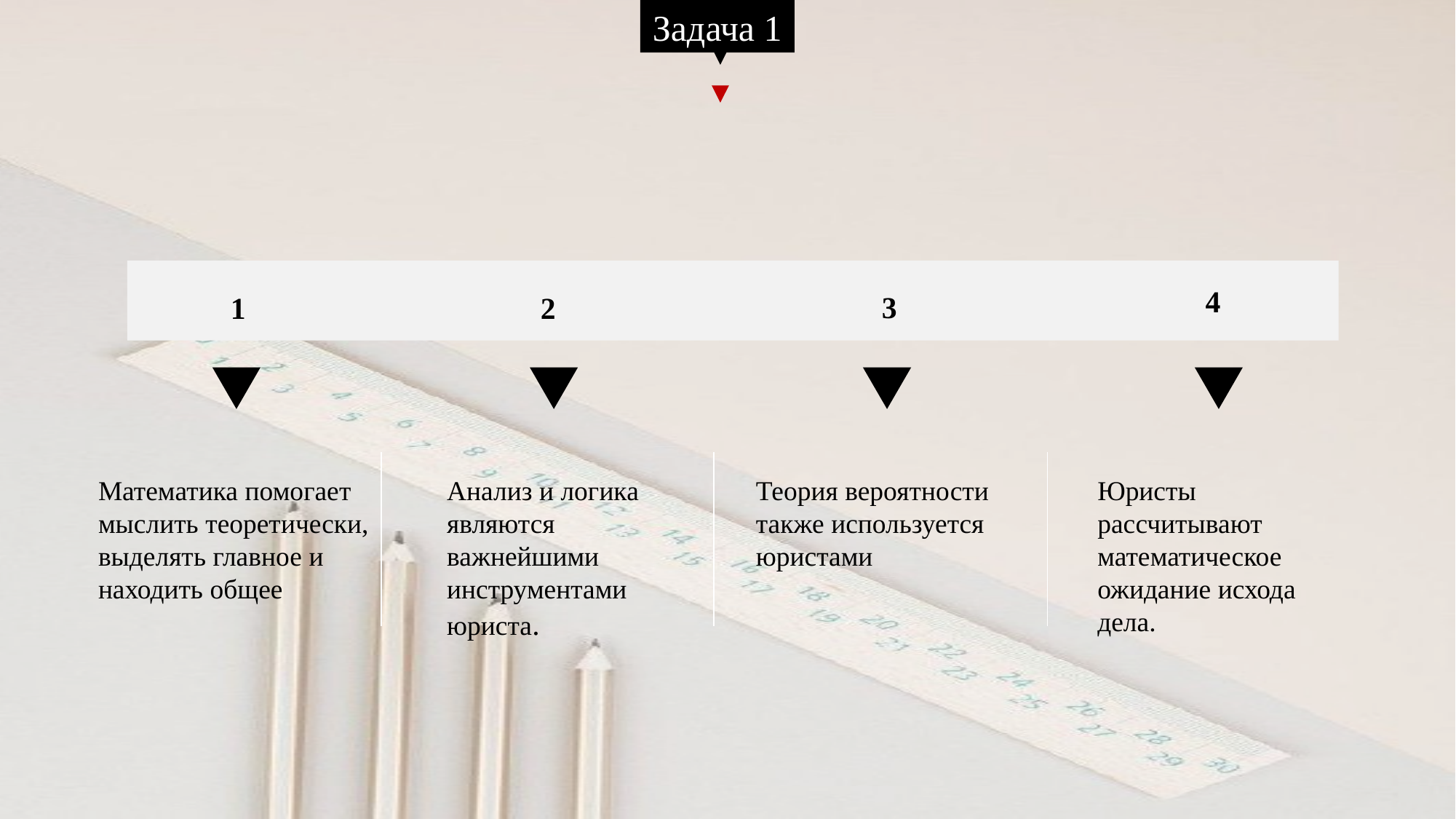

Задача 1

4
3
1
2

Математика помогает мыслить теоретически, выделять главное и находить общее
Анализ и логика являются важнейшими инструментами юриста.
Теория вероятности также используется юристами
Юристы рассчитывают математическое ожидание исхода дела.